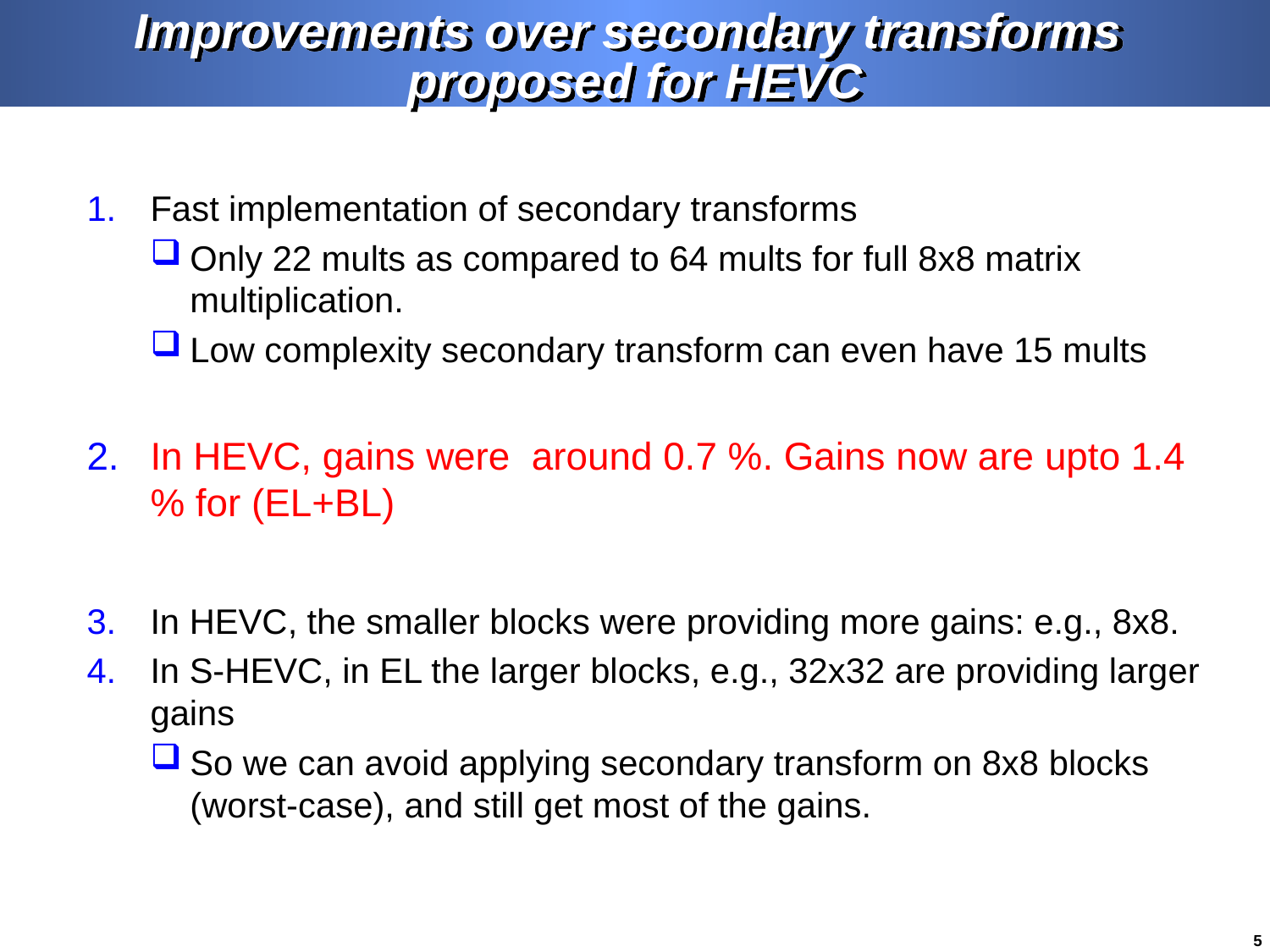

# Improvements over secondary transforms proposed for HEVC
Fast implementation of secondary transforms
Only 22 mults as compared to 64 mults for full 8x8 matrix multiplication.
Low complexity secondary transform can even have 15 mults

In HEVC, gains were  around 0.7 %. Gains now are upto 1.4 % for (EL+BL)

In HEVC, the smaller blocks were providing more gains: e.g., 8x8.
In S-HEVC, in EL the larger blocks, e.g., 32x32 are providing larger gains
So we can avoid applying secondary transform on 8x8 blocks (worst-case), and still get most of the gains.

5